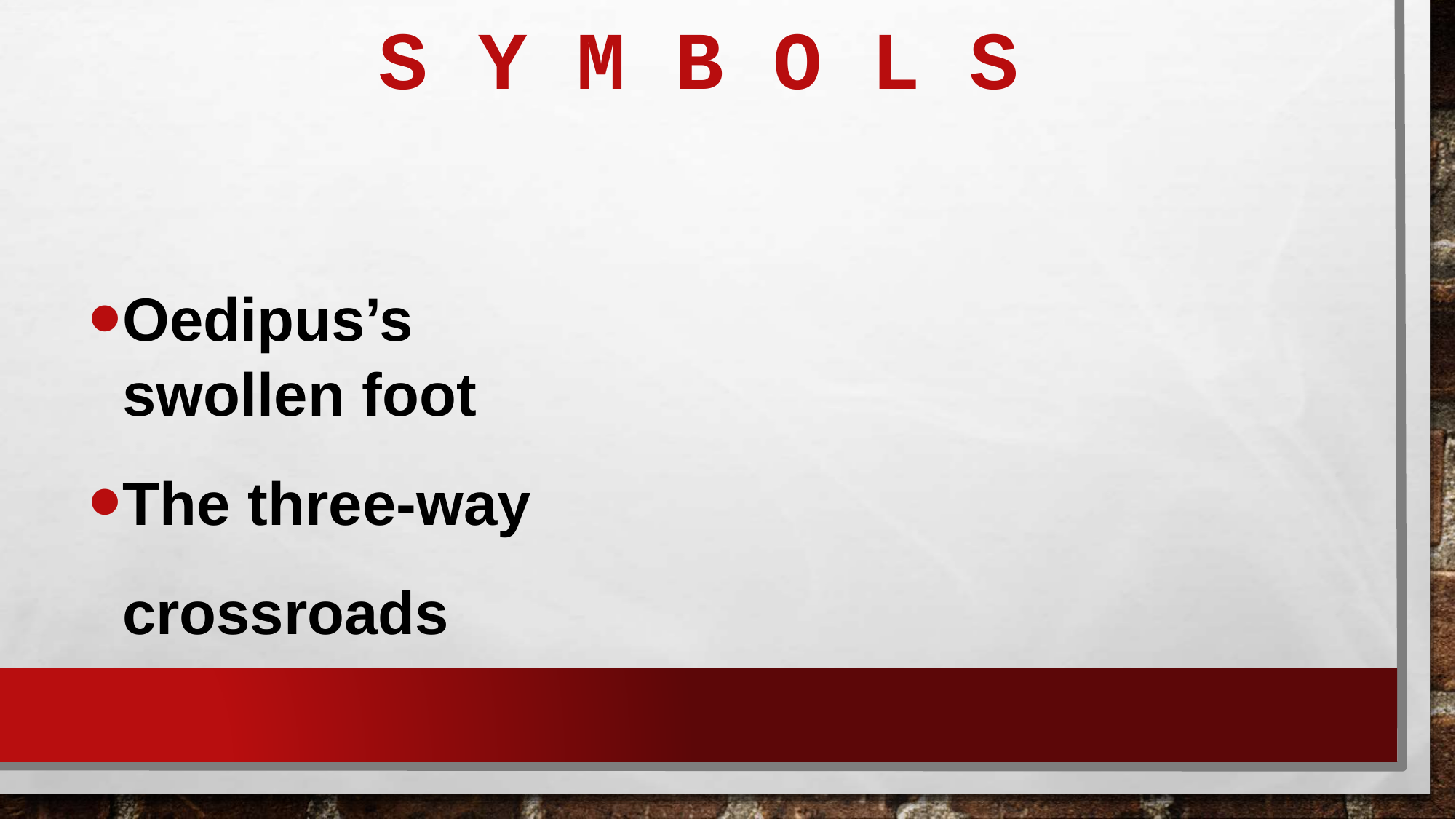

# S	Y M	B O	L	S
Oedipus’s swollen foot
The three-way crossroads